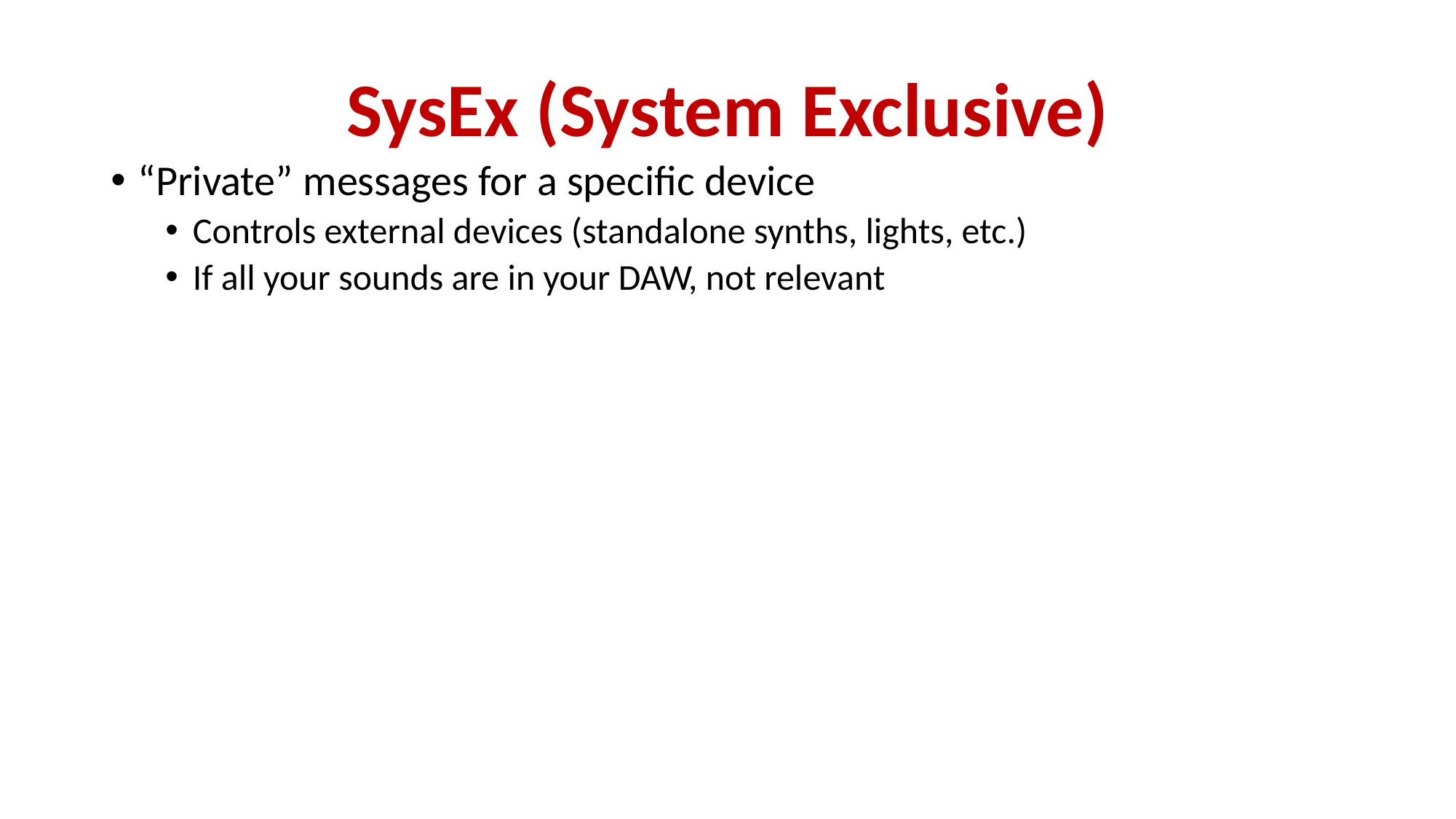

# SysEx (System Exclusive)
“Private” messages for a specific device
Controls external devices (standalone synths, lights, etc.)
If all your sounds are in your DAW, not relevant